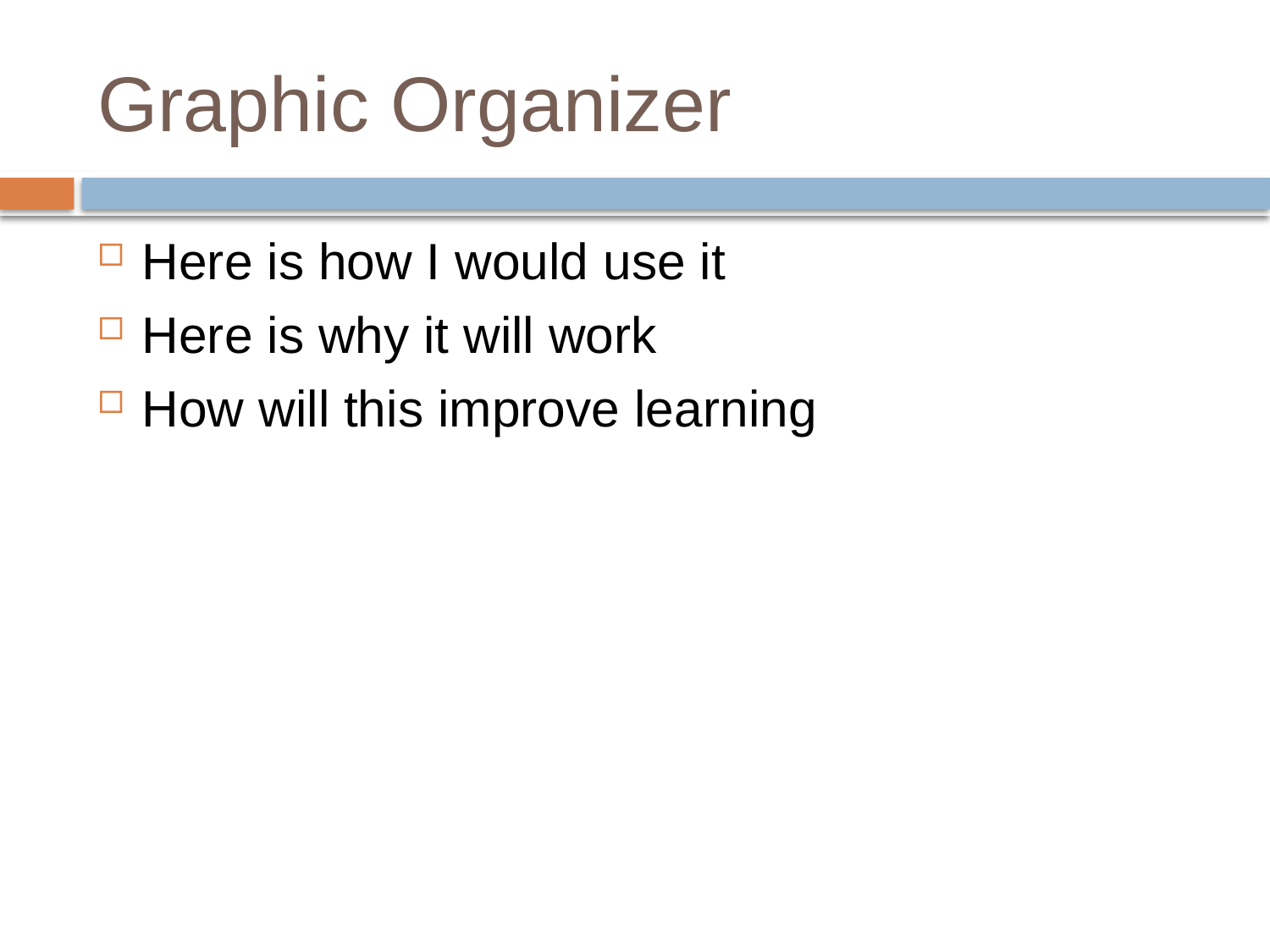

# Graphic Organizer
Here is how I would use it
Here is why it will work
How will this improve learning